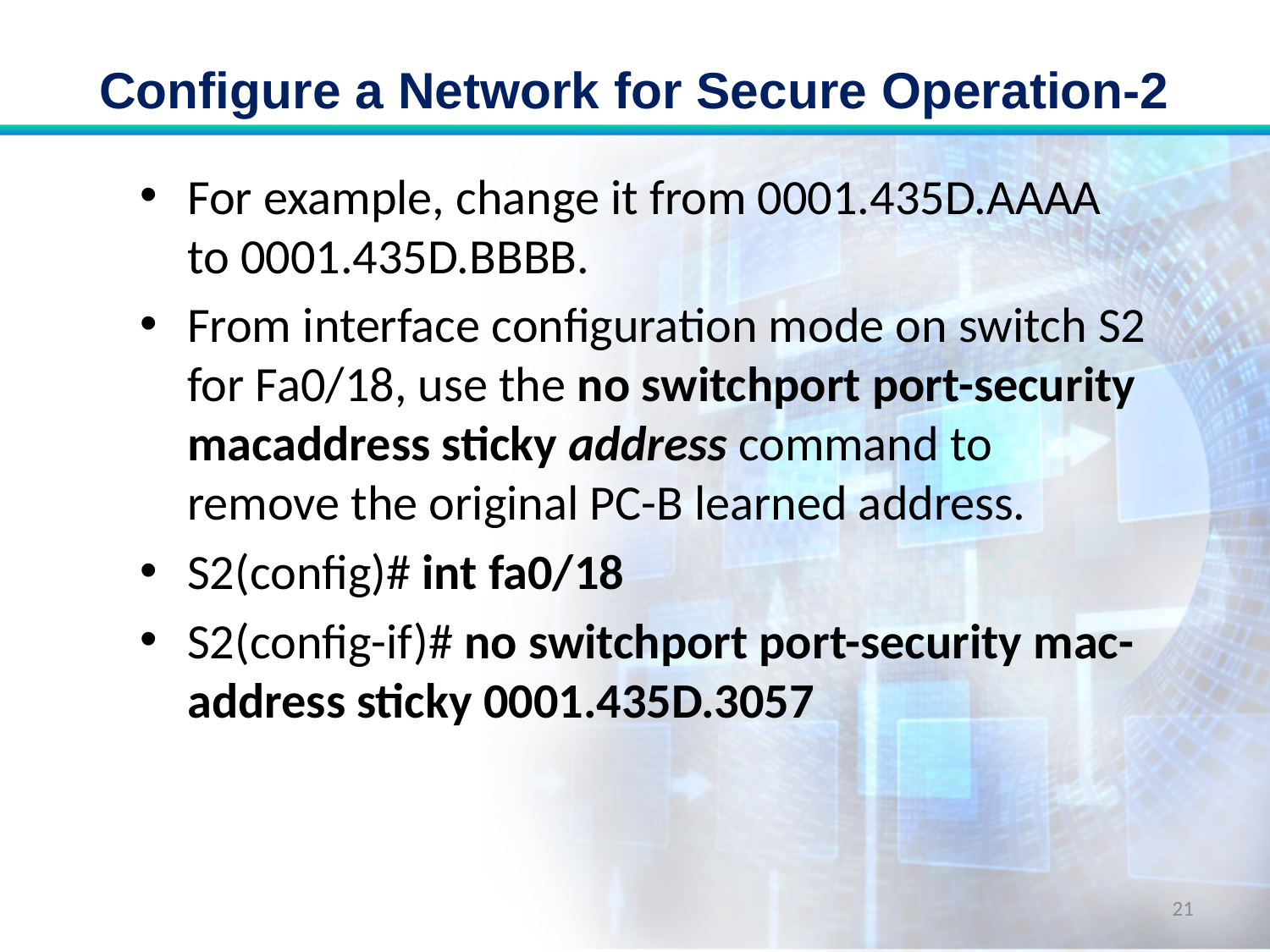

# Configure a Network for Secure Operation-2
For example, change it from 0001.435D.AAAA to 0001.435D.BBBB.
From interface configuration mode on switch S2 for Fa0/18, use the no switchport port-security macaddress sticky address command to remove the original PC-B learned address.
S2(config)# int fa0/18
S2(config-if)# no switchport port-security mac-address sticky 0001.435D.3057
21